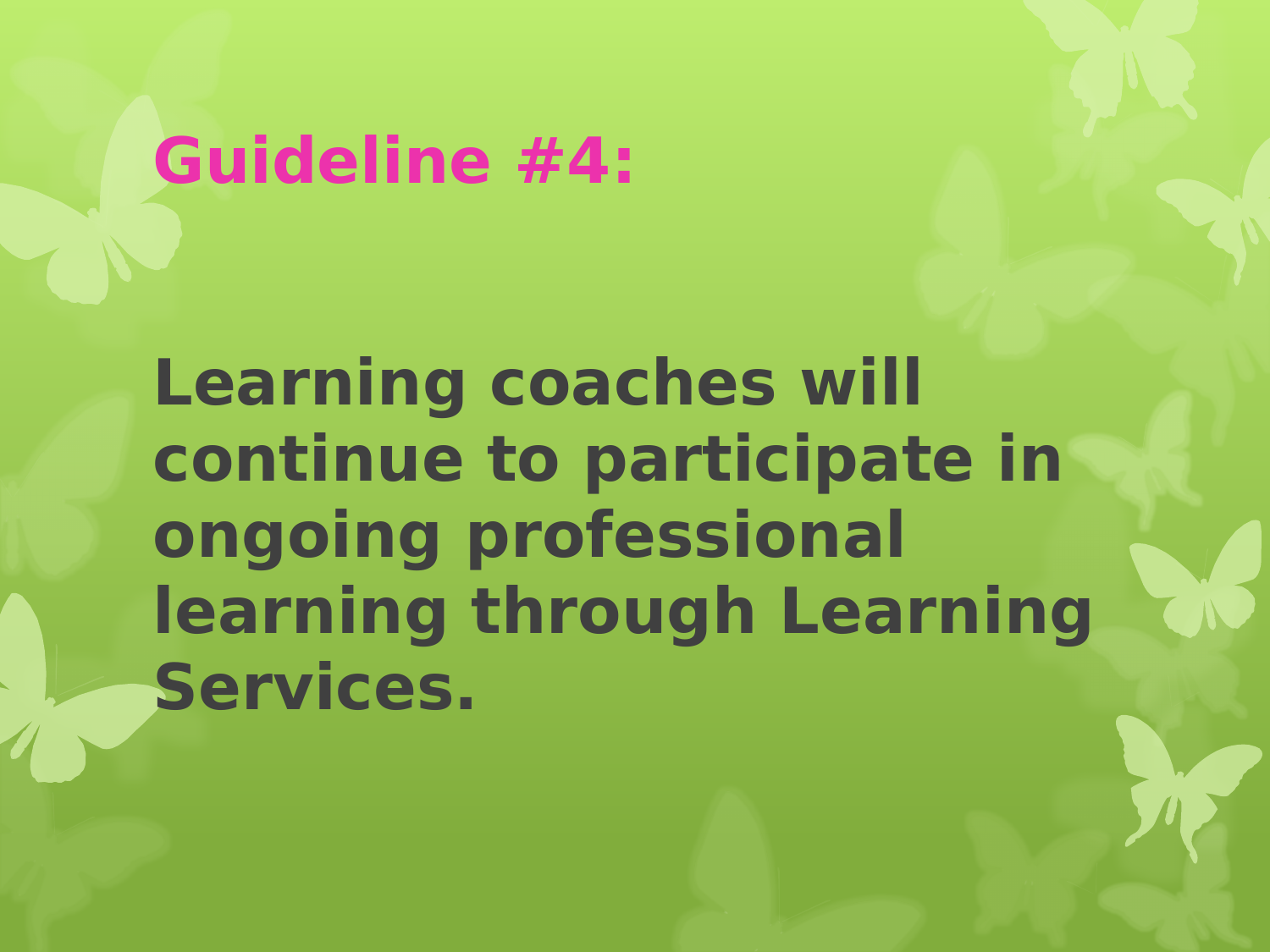

# Guideline #4:
Learning coaches will continue to participate in ongoing professional learning through Learning Services.